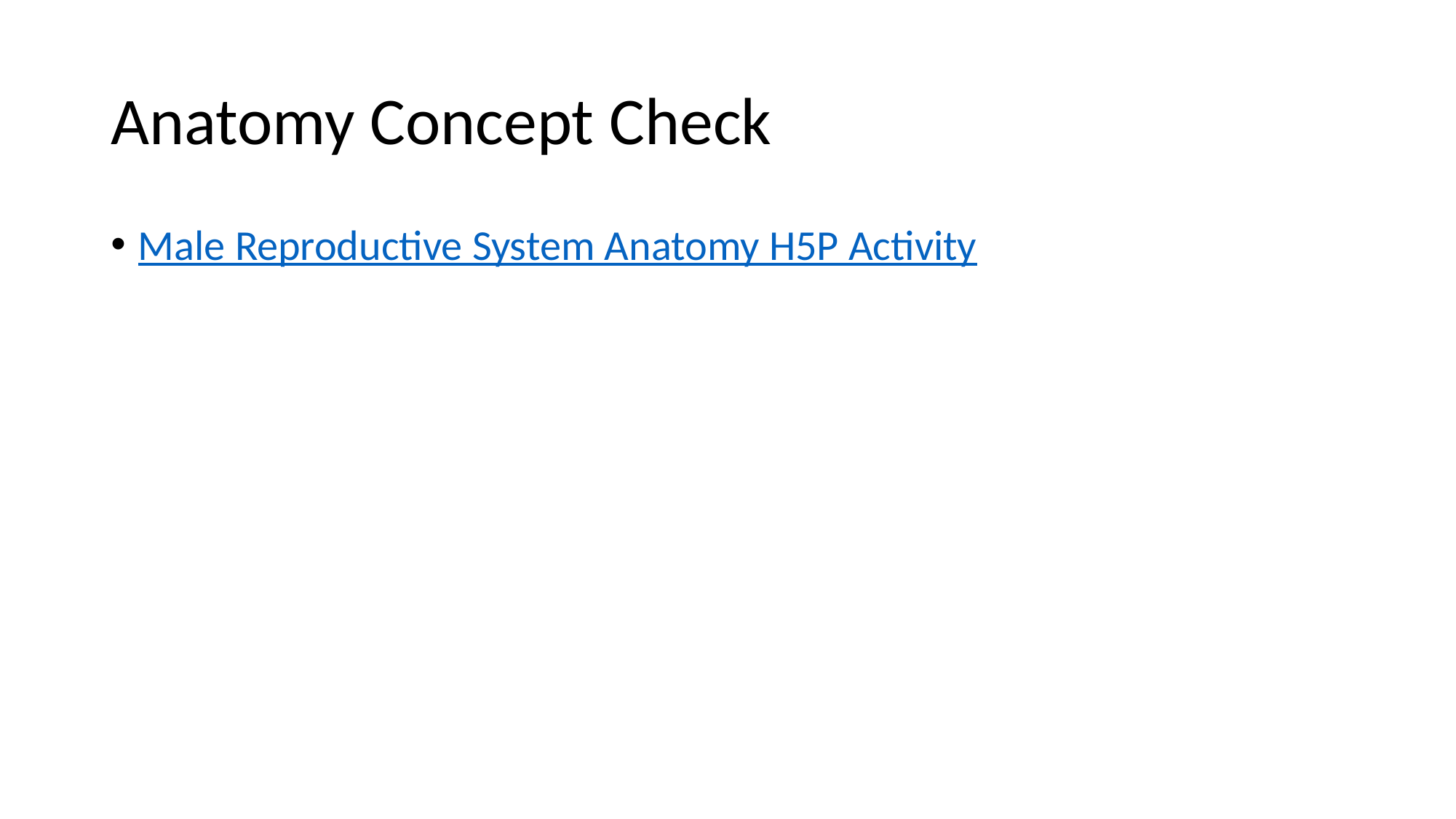

# Anatomy Concept Check
Male Reproductive System Anatomy H5P Activity